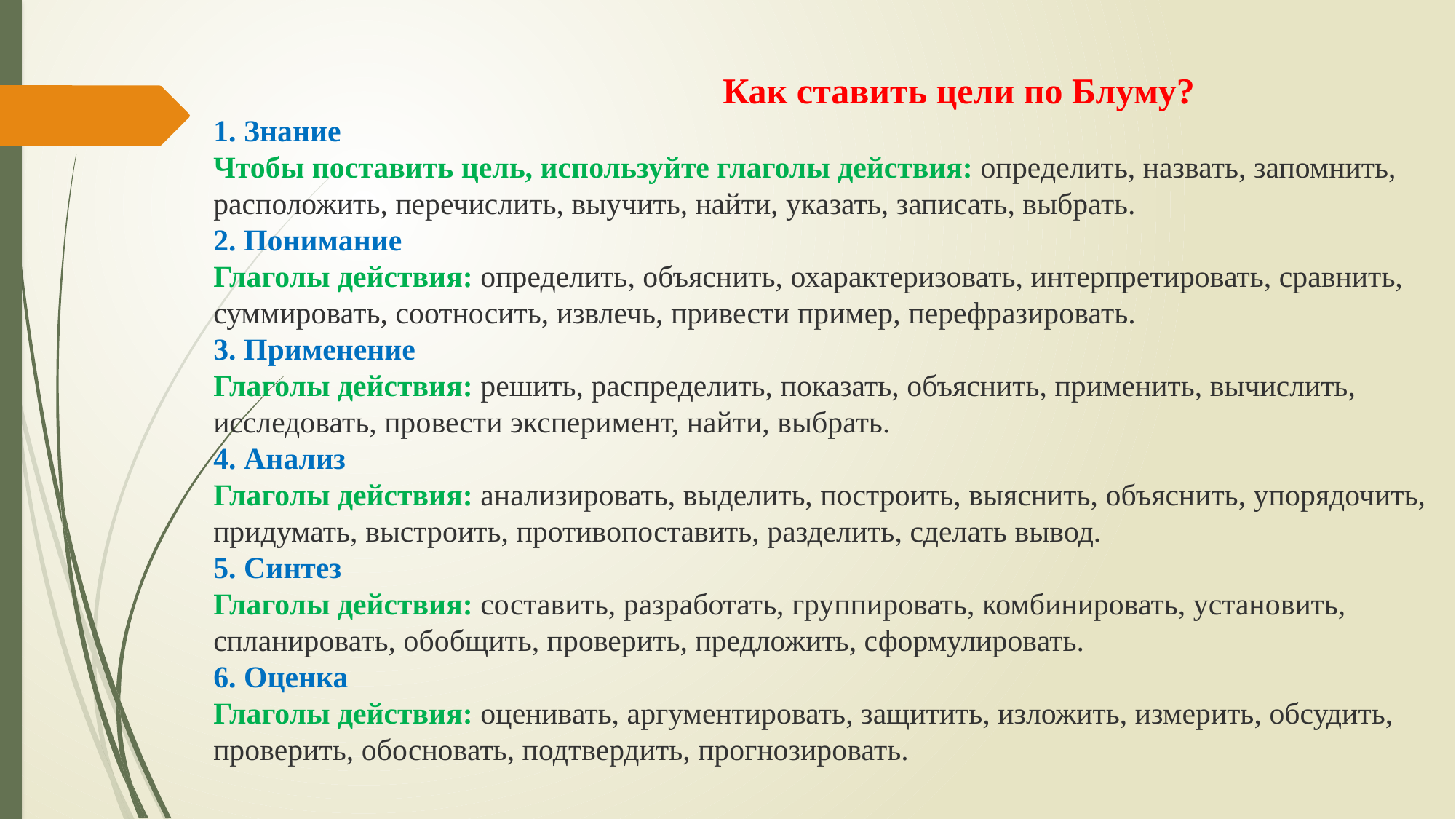

Как ставить цели по Блуму?
1. Знание
Чтобы поставить цель, используйте глаголы действия: определить, назвать, запомнить, расположить, перечислить, выучить, найти, указать, записать, выбрать.
2. Понимание
Глаголы действия: определить, объяснить, охарактеризовать, интерпретировать, сравнить, суммировать, соотносить, извлечь, привести пример, перефразировать.
3. Применение
Глаголы действия: решить, распределить, показать, объяснить, применить, вычислить, исследовать, провести эксперимент, найти, выбрать.
4. Анализ
Глаголы действия: анализировать, выделить, построить, выяснить, объяснить, упорядочить, придумать, выстроить, противопоставить, разделить, сделать вывод.
5. Синтез
Глаголы действия: составить, разработать, группировать, комбинировать, установить, спланировать, обобщить, проверить, предложить, сформулировать.
6. Оценка
Глаголы действия: оценивать, аргументировать, защитить, изложить, измерить, обсудить, проверить, обосновать, подтвердить, прогнозировать.